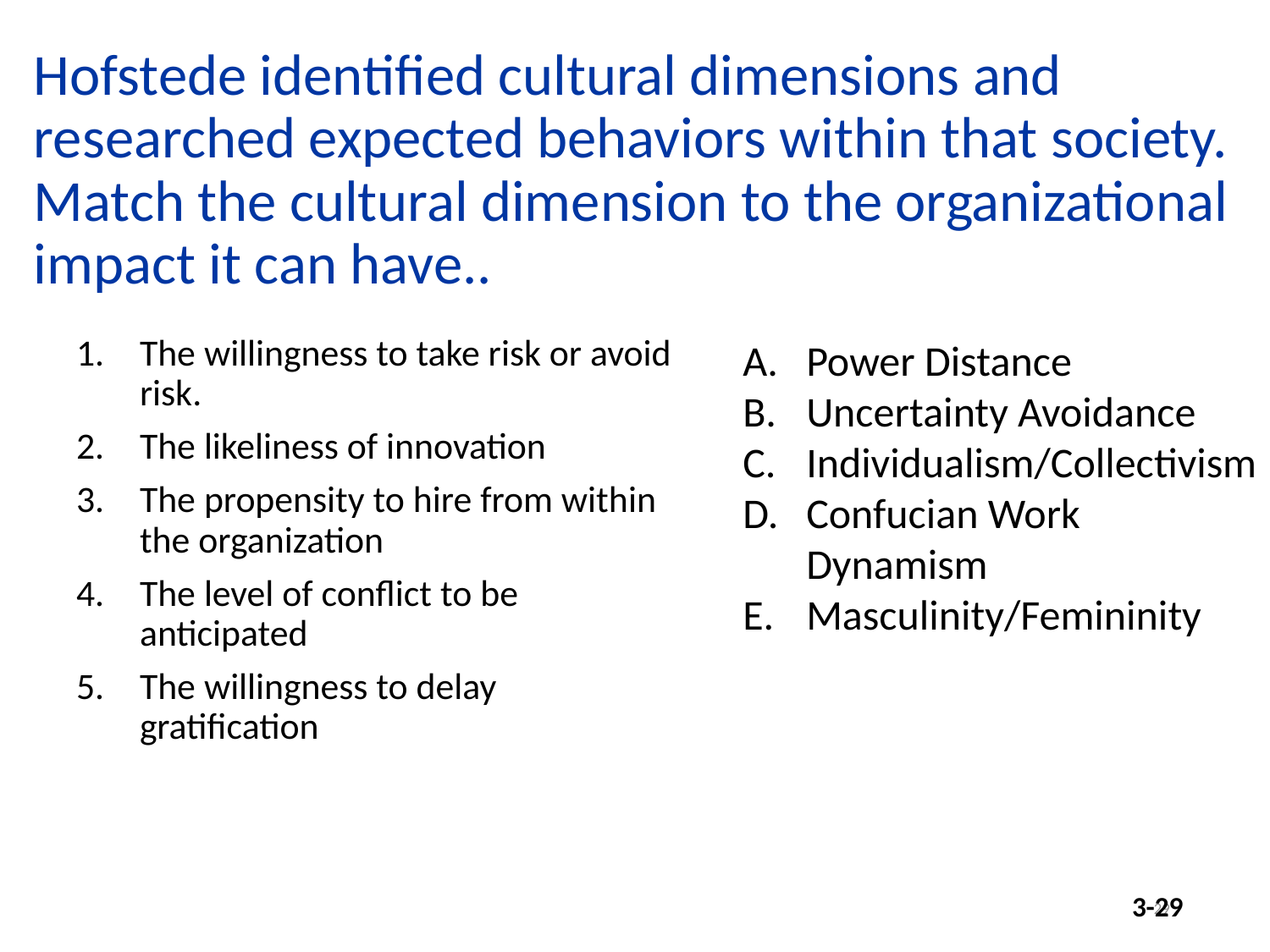

# Hofstede identified cultural dimensions and researched expected behaviors within that society. Match the cultural dimension to the organizational impact it can have..
The willingness to take risk or avoid risk.
The likeliness of innovation
The propensity to hire from within the organization
The level of conflict to be anticipated
The willingness to delay gratification
Power Distance
Uncertainty Avoidance
Individualism/Collectivism
Confucian Work Dynamism
Masculinity/Femininity

29